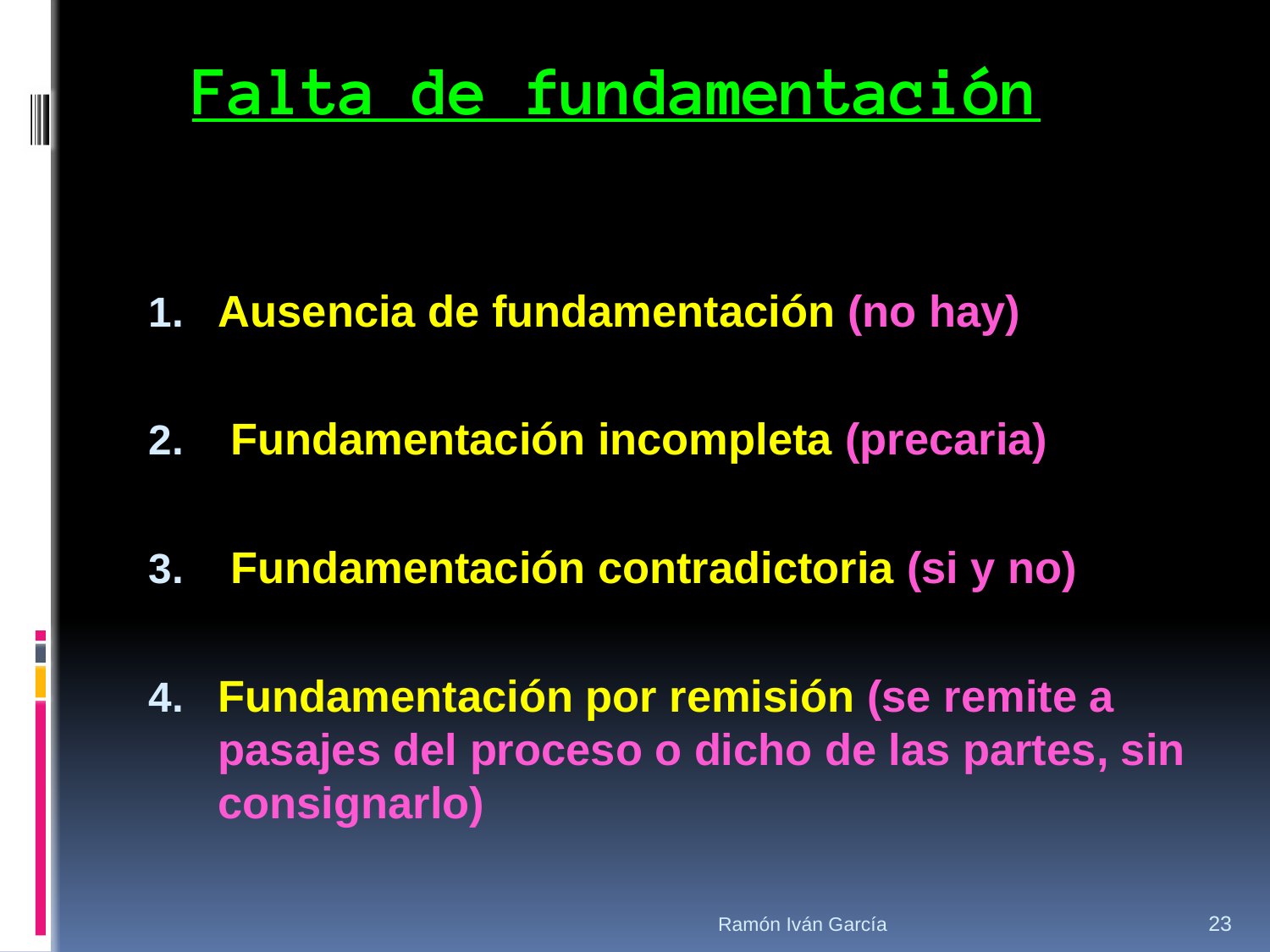

# Falta de fundamentación
Ausencia de fundamentación (no hay)

 Fundamentación incompleta (precaria)

 Fundamentación contradictoria (si y no)

Fundamentación por remisión (se remite a pasajes del proceso o dicho de las partes, sin consignarlo)
Ramón Iván García
23